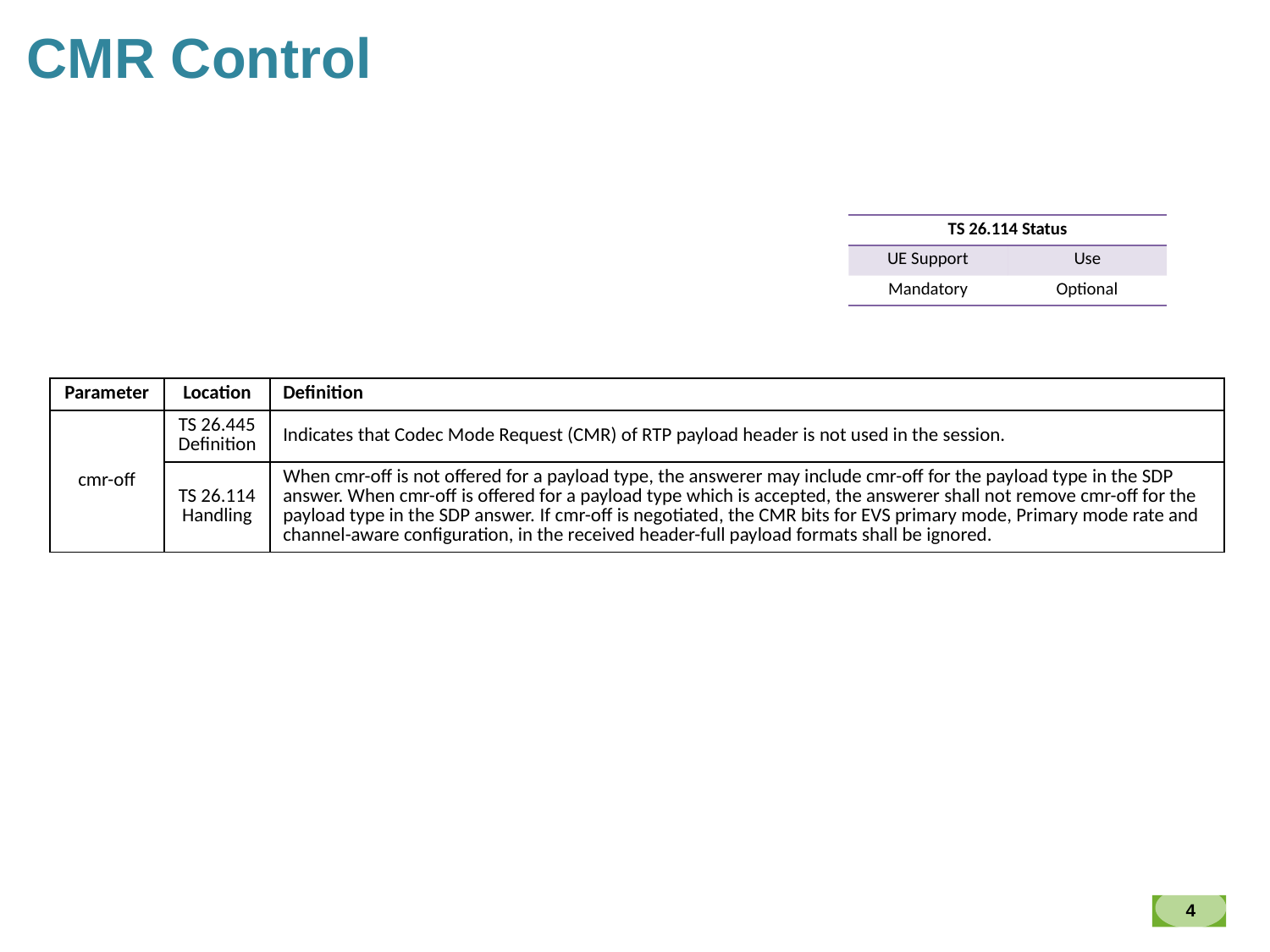

CMR Control
| TS 26.114 Status |  |
| --- | --- |
| UE Support | Use |
| Mandatory | Optional |
| Parameter | Location | Definition |
| --- | --- | --- |
| cmr-off | TS 26.445 Definition | Indicates that Codec Mode Request (CMR) of RTP payload header is not used in the session. |
|  | TS 26.114 Handling | When cmr-off is not offered for a payload type, the answerer may include cmr-off for the payload type in the SDP answer. When cmr-off is offered for a payload type which is accepted, the answerer shall not remove cmr-off for the payload type in the SDP answer. If cmr-off is negotiated, the CMR bits for EVS primary mode, Primary mode rate and channel-aware configuration, in the received header-full payload formats shall be ignored. |